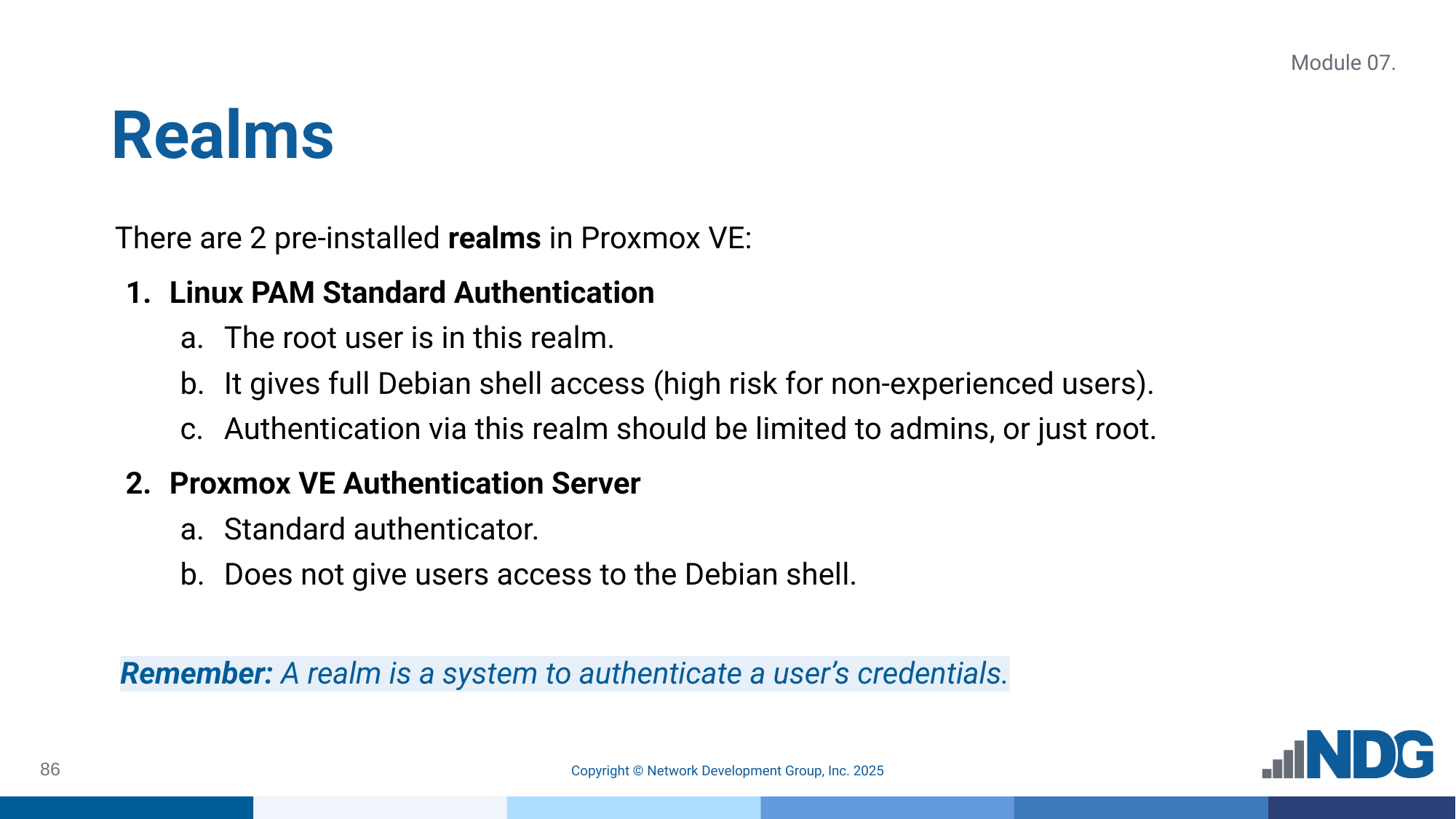

Module 07.
# Realms
There are 2 pre-installed realms in Proxmox VE:
Linux PAM Standard Authentication
The root user is in this realm.
It gives full Debian shell access (high risk for non-experienced users).
Authentication via this realm should be limited to admins, or just root.
Proxmox VE Authentication Server
Standard authenticator.
Does not give users access to the Debian shell.
Remember: A realm is a system to authenticate a user’s credentials.